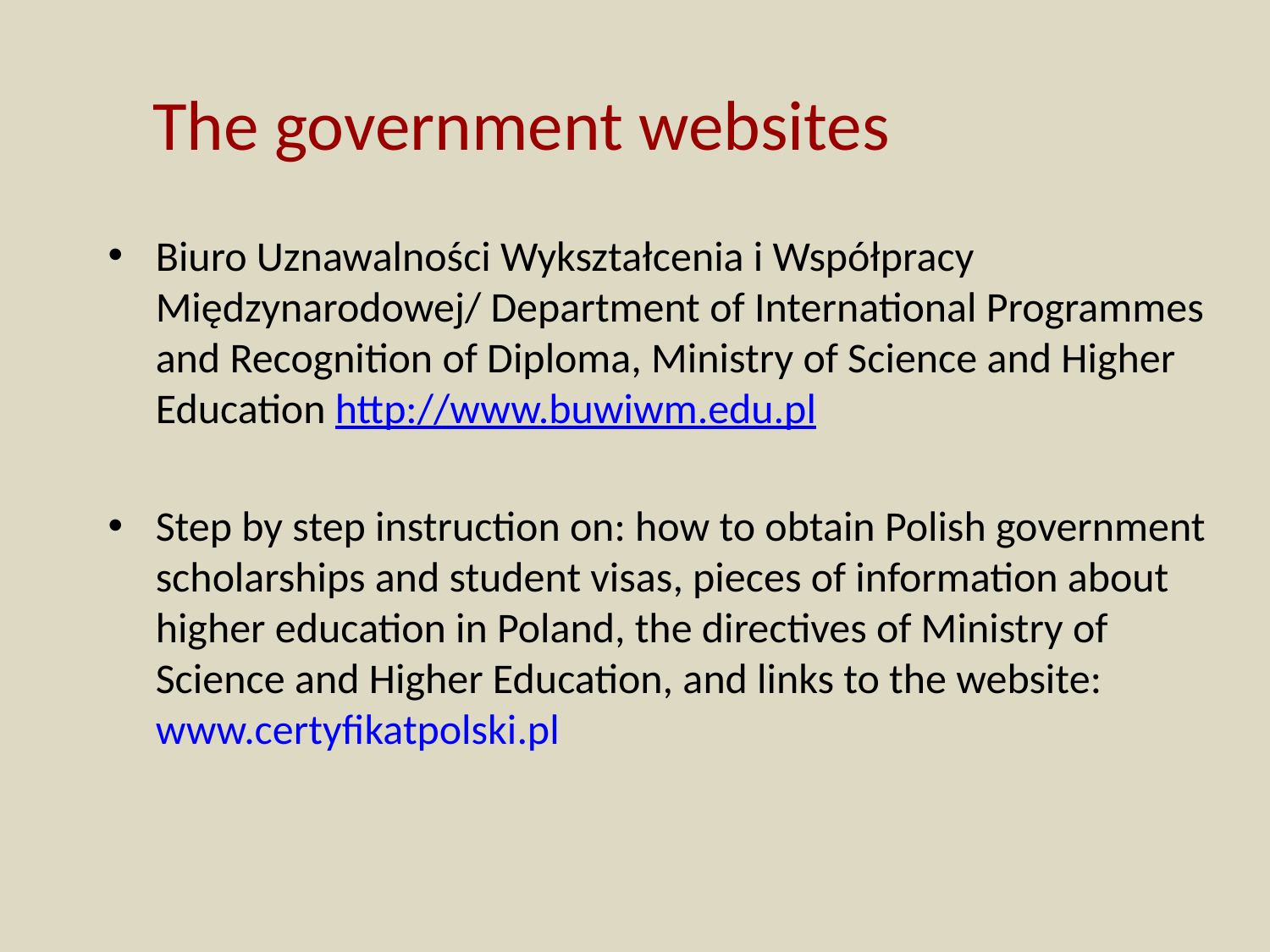

# The government websites
Biuro Uznawalności Wykształcenia i Współpracy Międzynarodowej/ Department of International Programmes and Recognition of Diploma, Ministry of Science and Higher Education http://www.buwiwm.edu.pl

Step by step instruction on: how to obtain Polish government scholarships and student visas, pieces of information about higher education in Poland, the directives of Ministry of Science and Higher Education, and links to the website: www.certyfikatpolski.pl